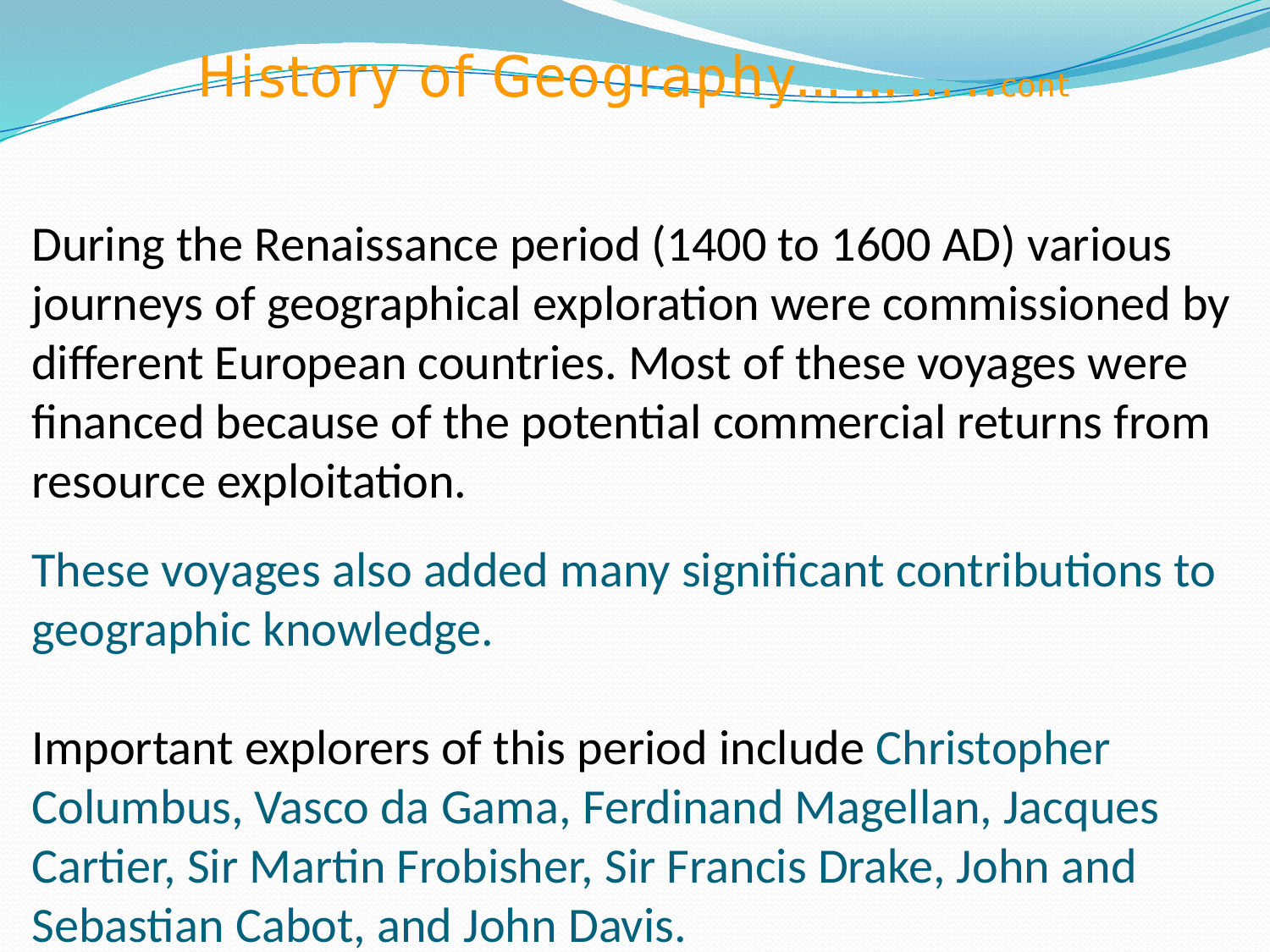

History of Geography………..cont
# During the Renaissance period (1400 to 1600 AD) various journeys of geographical exploration were commissioned by different European countries. Most of these voyages were financed because of the potential commercial returns from resource exploitation. These voyages also added many significant contributions to geographic knowledge. Important explorers of this period include Christopher Columbus, Vasco da Gama, Ferdinand Magellan, Jacques Cartier, Sir Martin Frobisher, Sir Francis Drake, John and Sebastian Cabot, and John Davis.